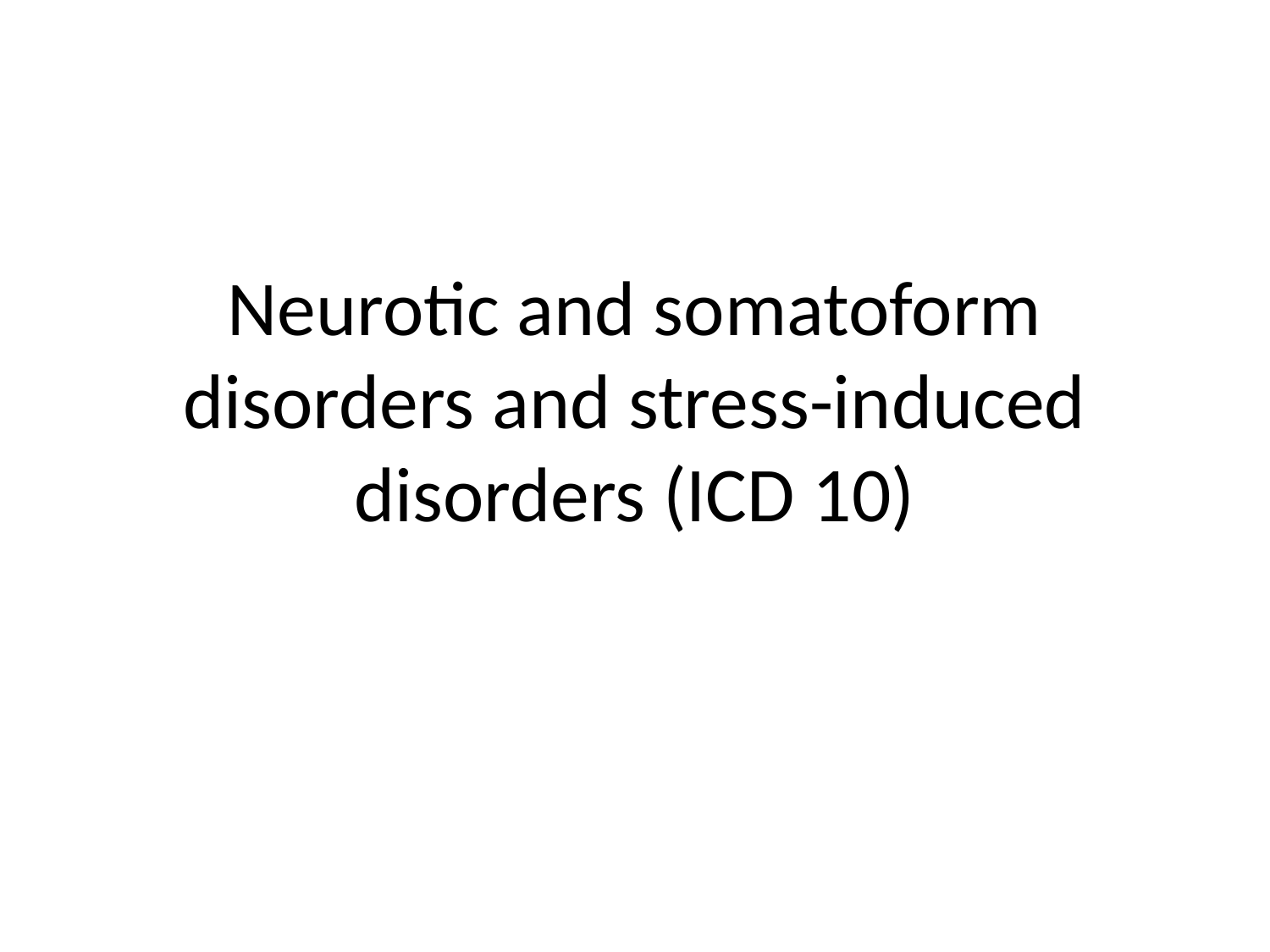

# Neurotic and somatoform disorders and stress-induced disorders (ICD 10)